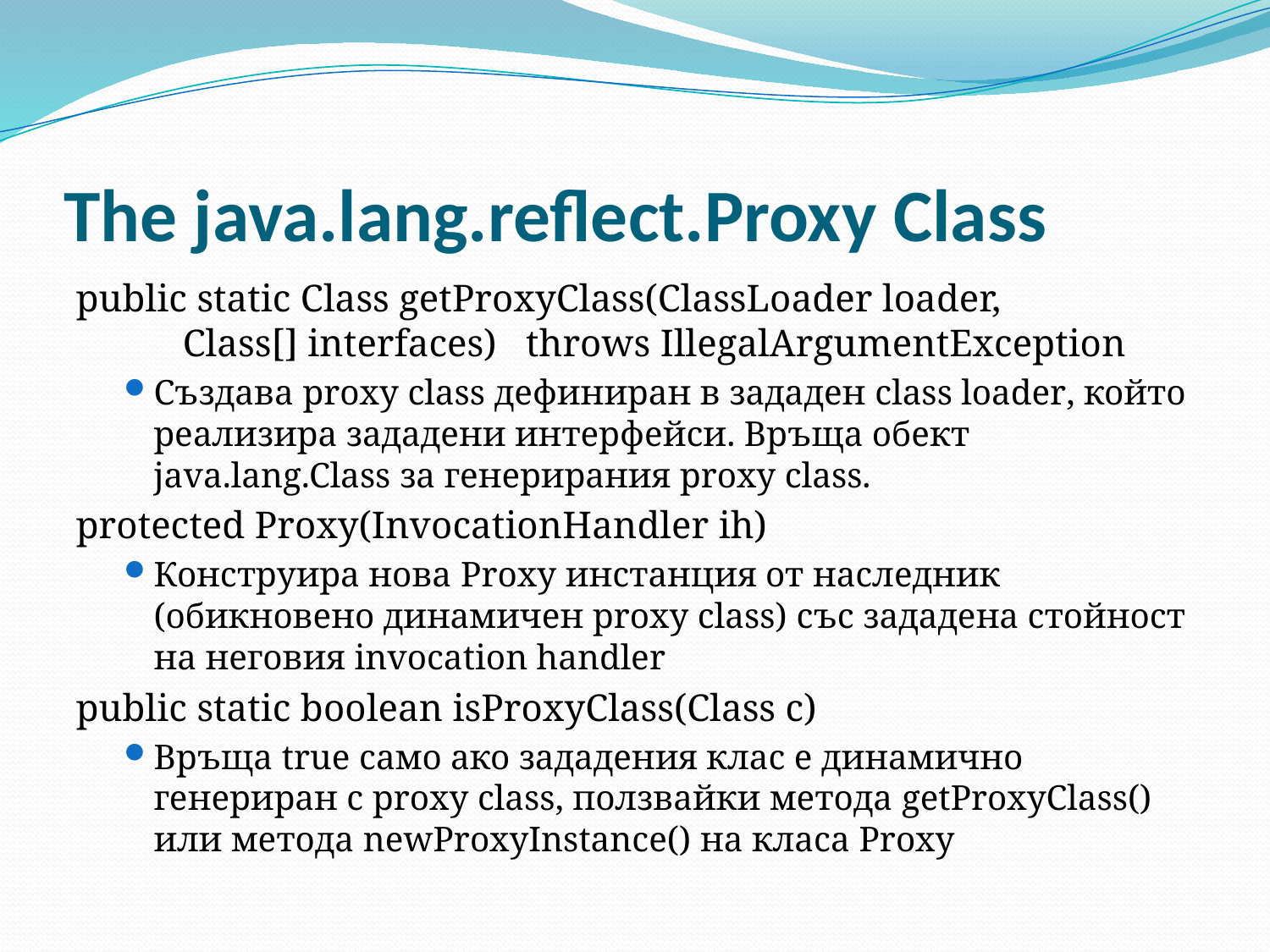

# The java.lang.reflect.Proxy Class
public static Class getProxyClass(ClassLoader loader,
           Class[] interfaces)   throws IllegalArgumentException
Създава proxy class дефиниран в зададен class loader, който реализира зададени интерфейси. Връща обект  java.lang.Class за генерирания proxy class.
protected Proxy(InvocationHandler ih)
Конструира нова Proxy инстанция от наследник (обикновено динамичен proxy class) със зададена стойност на неговия invocation handler
public static boolean isProxyClass(Class c)
Връща true само ако зададения клас е динамично генериран с proxy class, ползвайки метода getProxyClass() или метода newProxyInstance() на класа Proxy